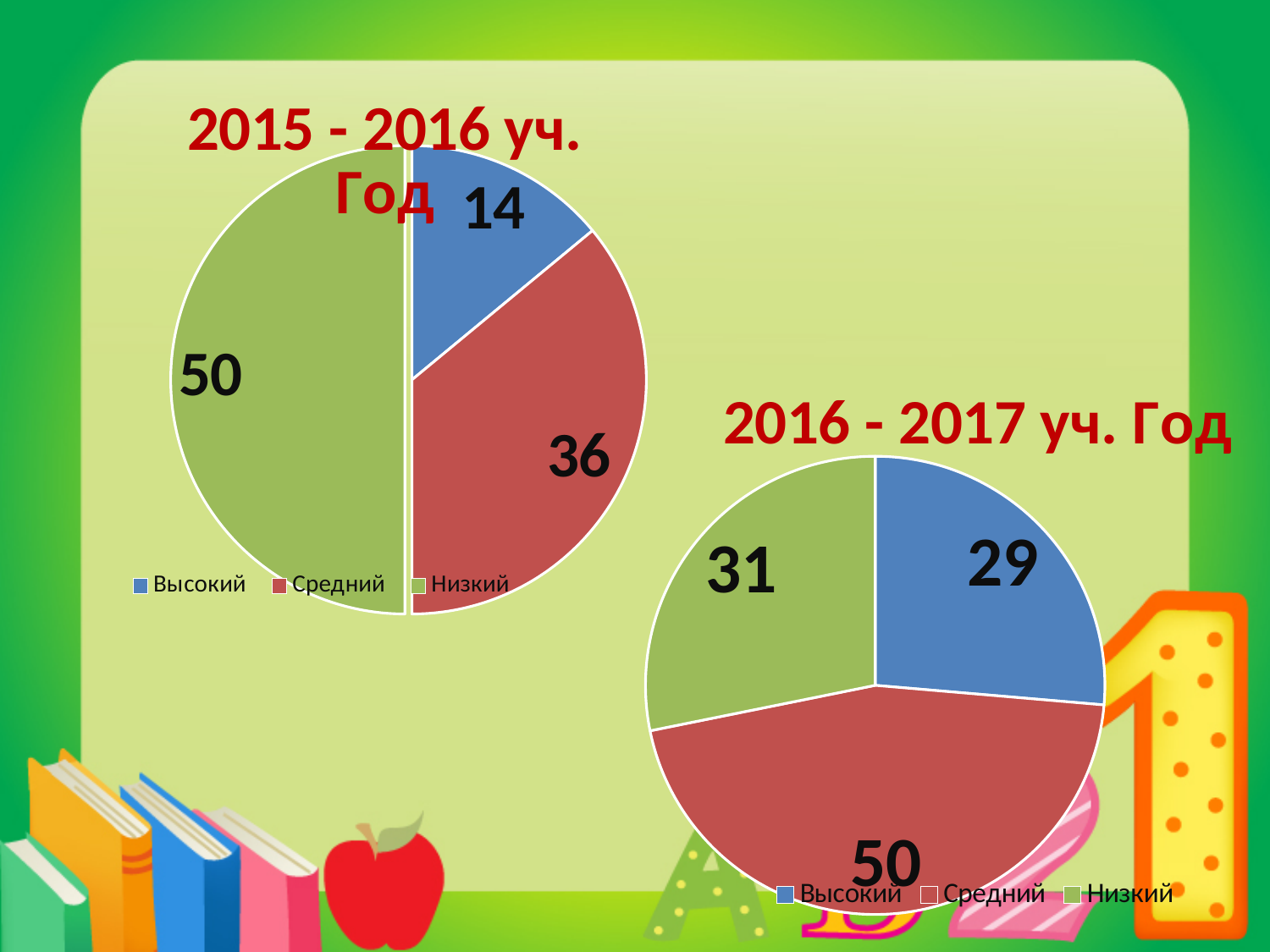

### Chart: 2015 - 2016 уч. Год

| Category | 2015 - 2016 уч. Год |
|---|---|
| Высокий | 14.0 |
| Средний | 36.0 |
| Низкий | 50.0 |

### Chart: 2016 - 2017 уч. Год

| Category | 2016 - 2017 уч. Год |
|---|---|
| Высокий | 29.0 |
| Средний | 50.0 |
| Низкий | 31.0 |